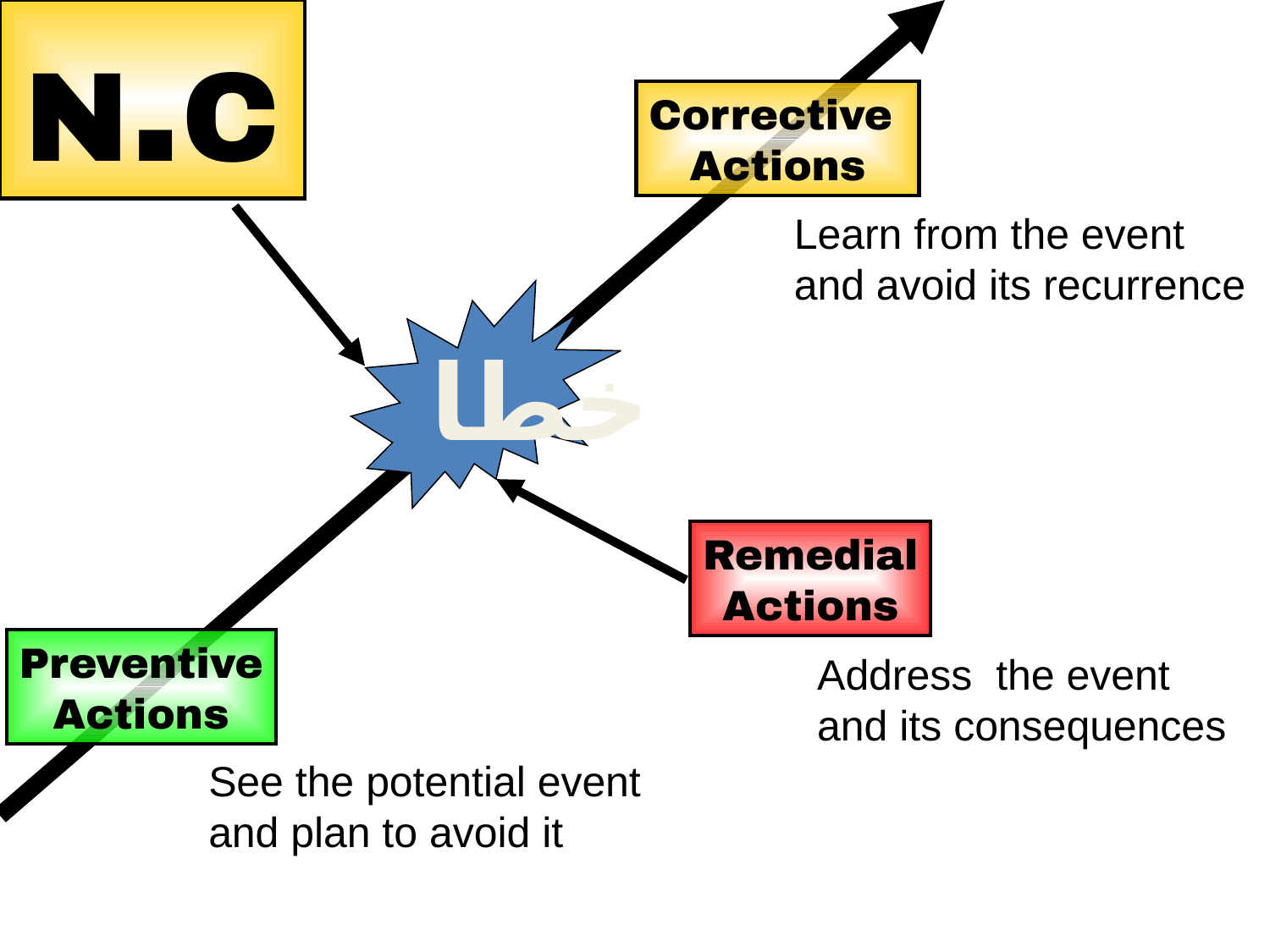

Corrective
Actions
خطا
Remedial
Actions
Preventive
Actions
Address  the event
and its consequences
See the potential event
and plan to avoid it
Learn from the event
and avoid its recurrence
N.C